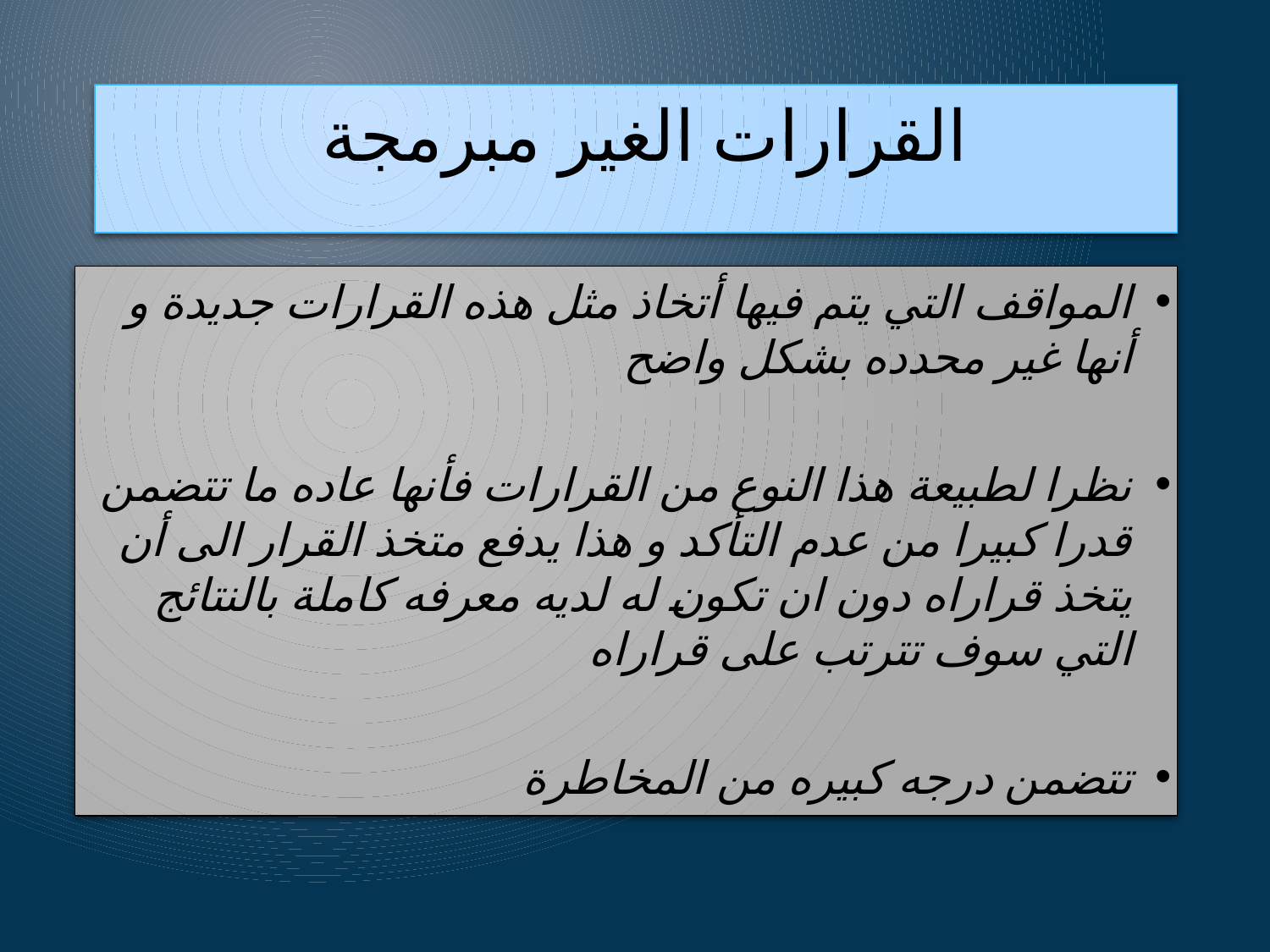

# القرارات الغير مبرمجة
المواقف التي يتم فيها أتخاذ مثل هذه القرارات جديدة و أنها غير محدده بشكل واضح

نظرا لطبيعة هذا النوع من القرارات فأنها عاده ما تتضمن قدرا كبيرا من عدم التأكد و هذا يدفع متخذ القرار الى أن يتخذ قراراه دون ان تكون له لديه معرفه كاملة بالنتائج التي سوف تترتب على قراراه

تتضمن درجه كبيره من المخاطرة